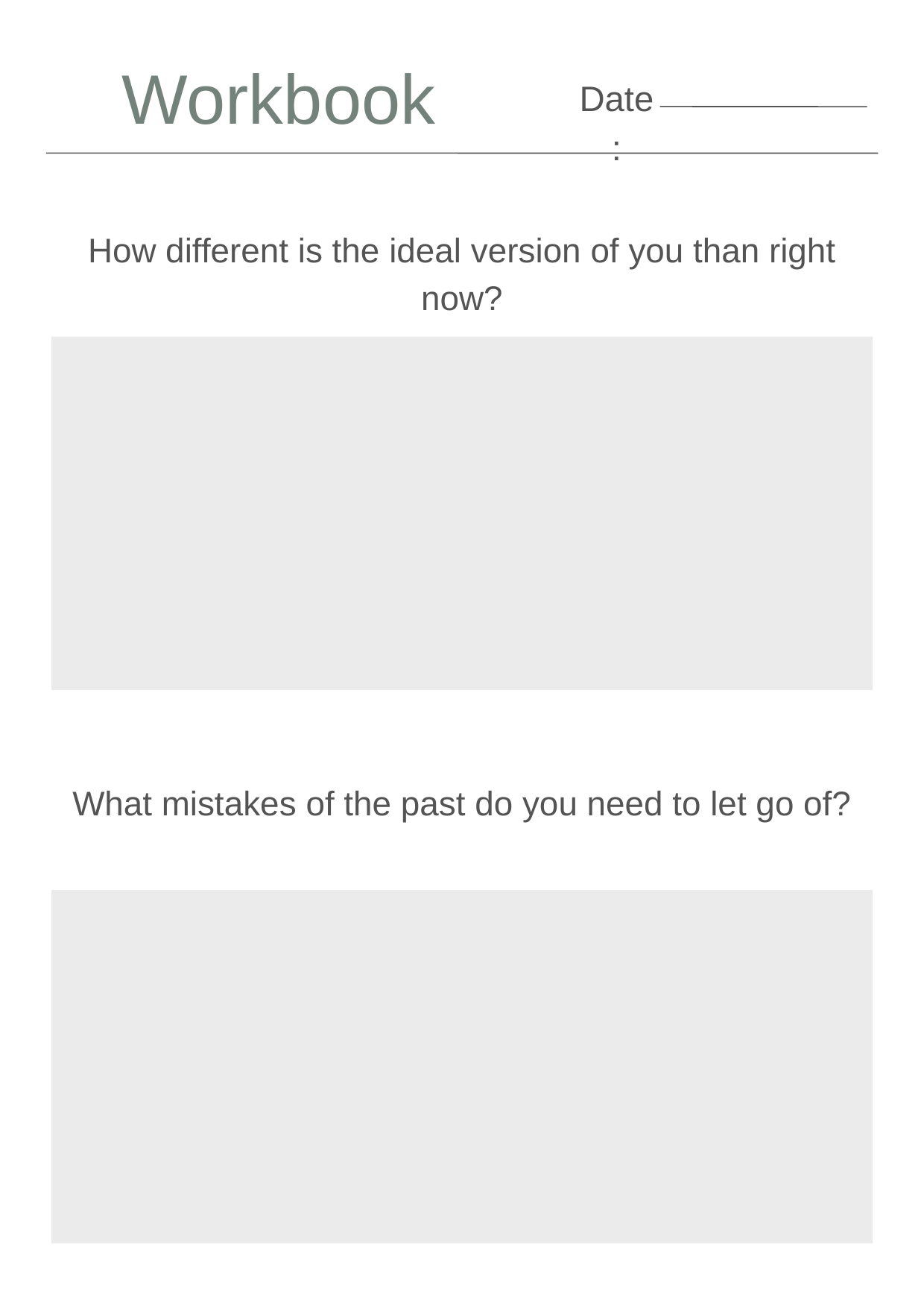

Workbook
Date:

How different is the ideal version of you than right now?

What mistakes of the past do you need to let go of?